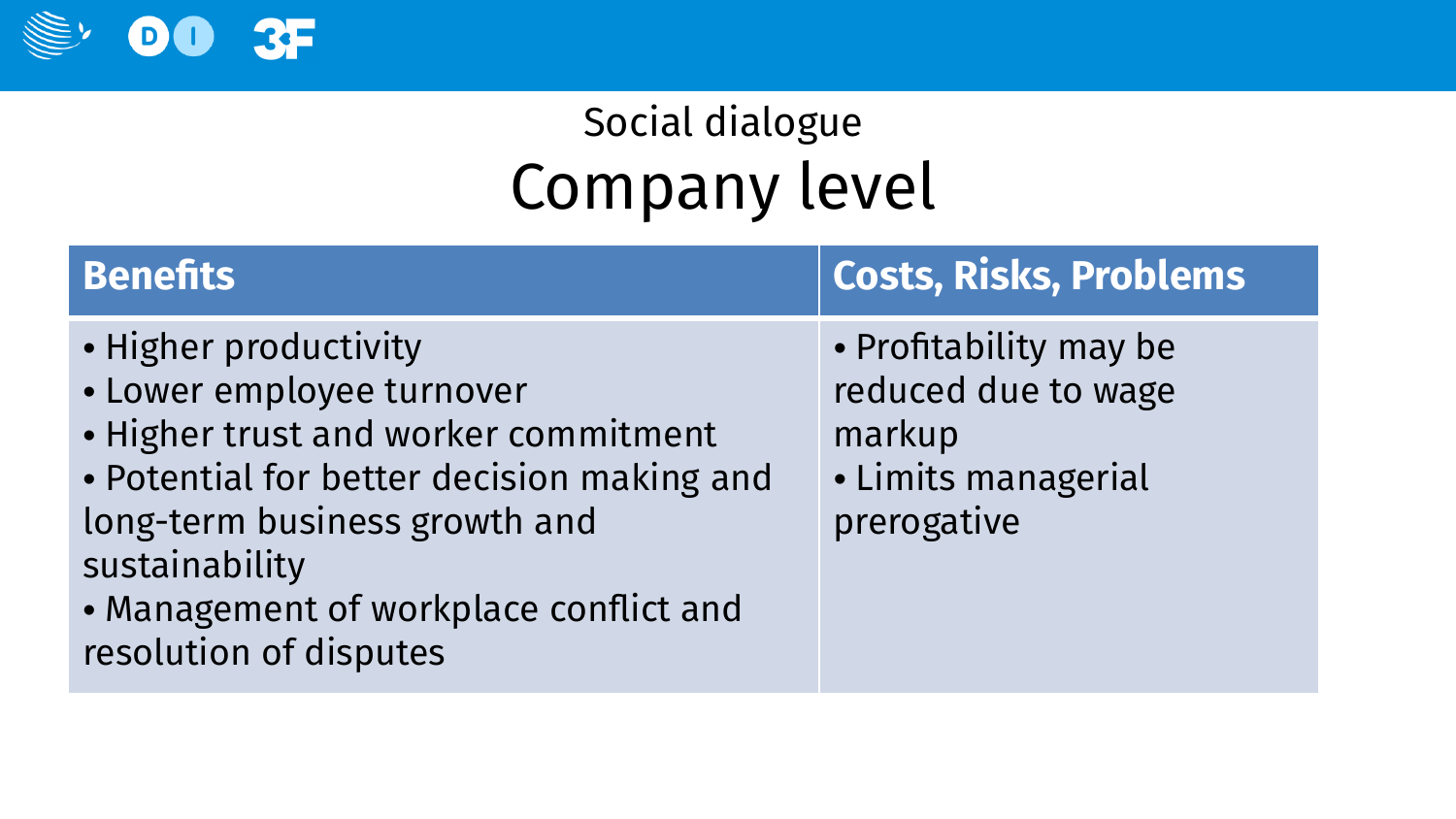

# Social dialogue Company level
| Benefits | Costs, Risks, Problems |
| --- | --- |
| Higher productivity Lower employee turnover Higher trust and worker commitment Potential for better decision making and long-term business growth and sustainability Management of workplace conflict and resolution of disputes | Profitability may be reduced due to wage markup Limits managerial prerogative |